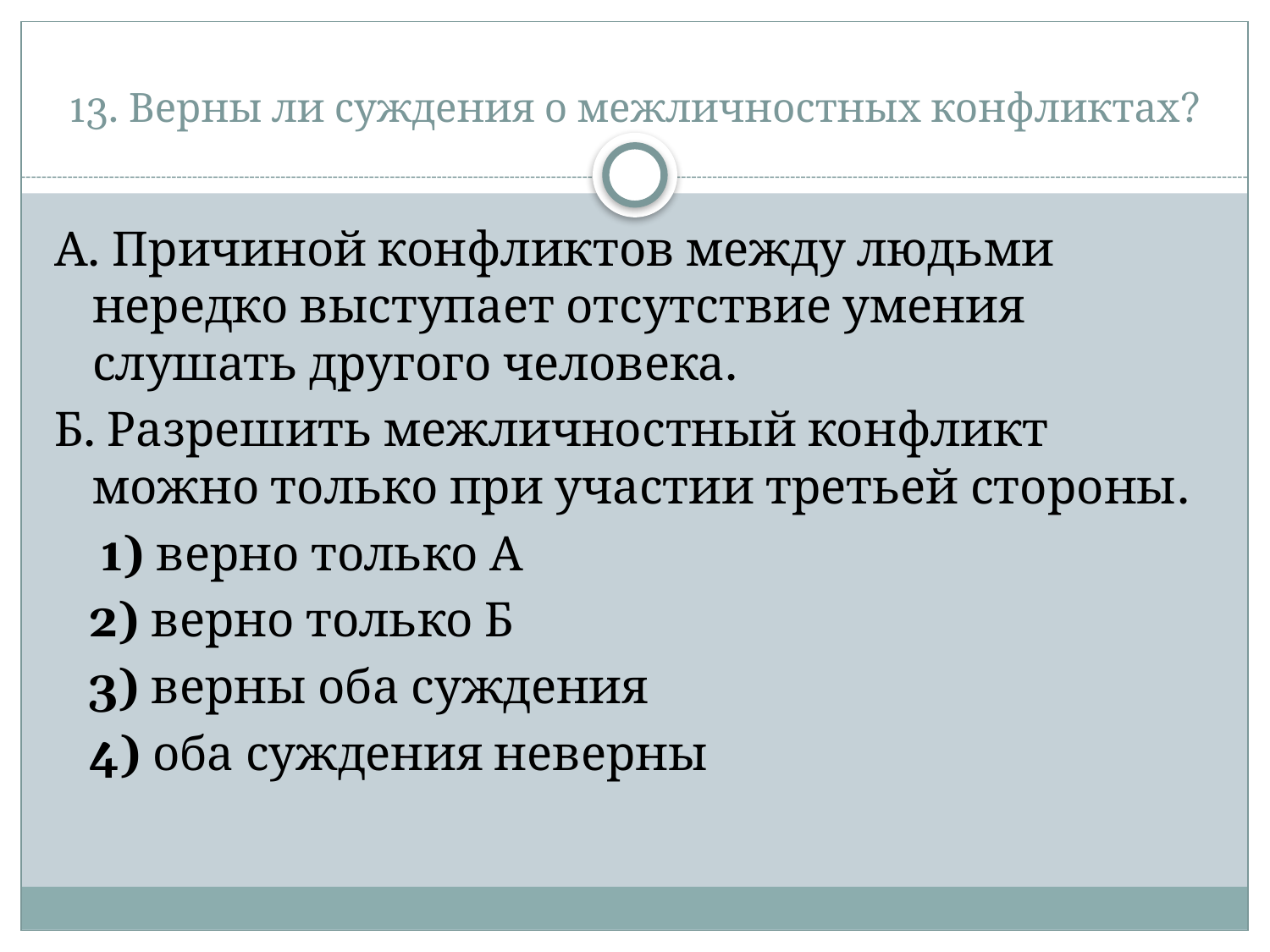

# 13. Верны ли суждения о межличностных конфликтах?
А. Причиной конфликтов между людьми нередко выступает отсутствие умения слушать другого человека.
Б. Разрешить межличностный конфликт можно только при участии третьей стороны.
    1) верно только А
   2) верно только Б
   3) верны оба суждения
   4) оба суждения неверны